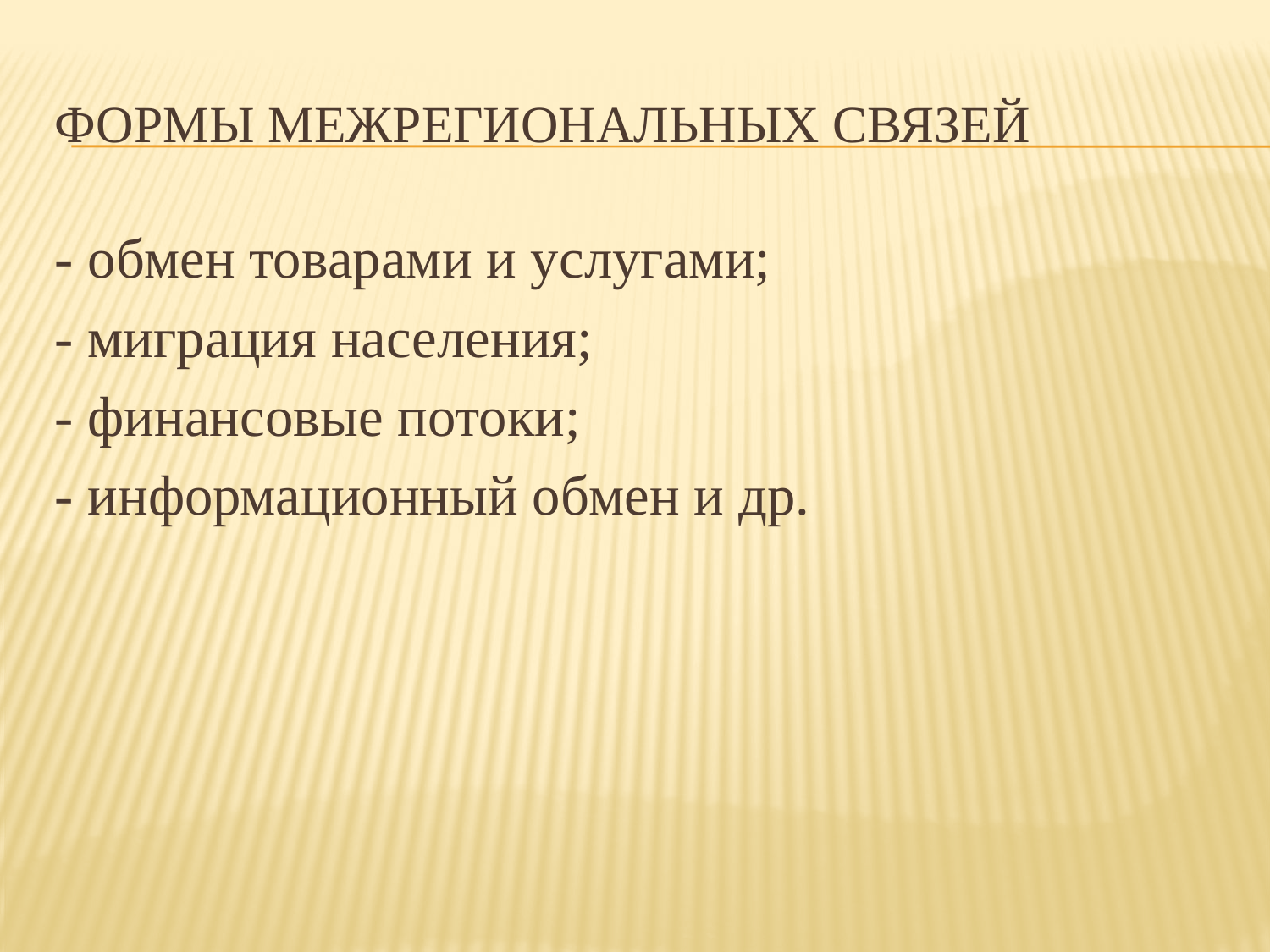

# Формы межрегиональных связей
- обмен товарами и услугами;
- миграция населения;
- финансовые потоки;
- информационный обмен и др.